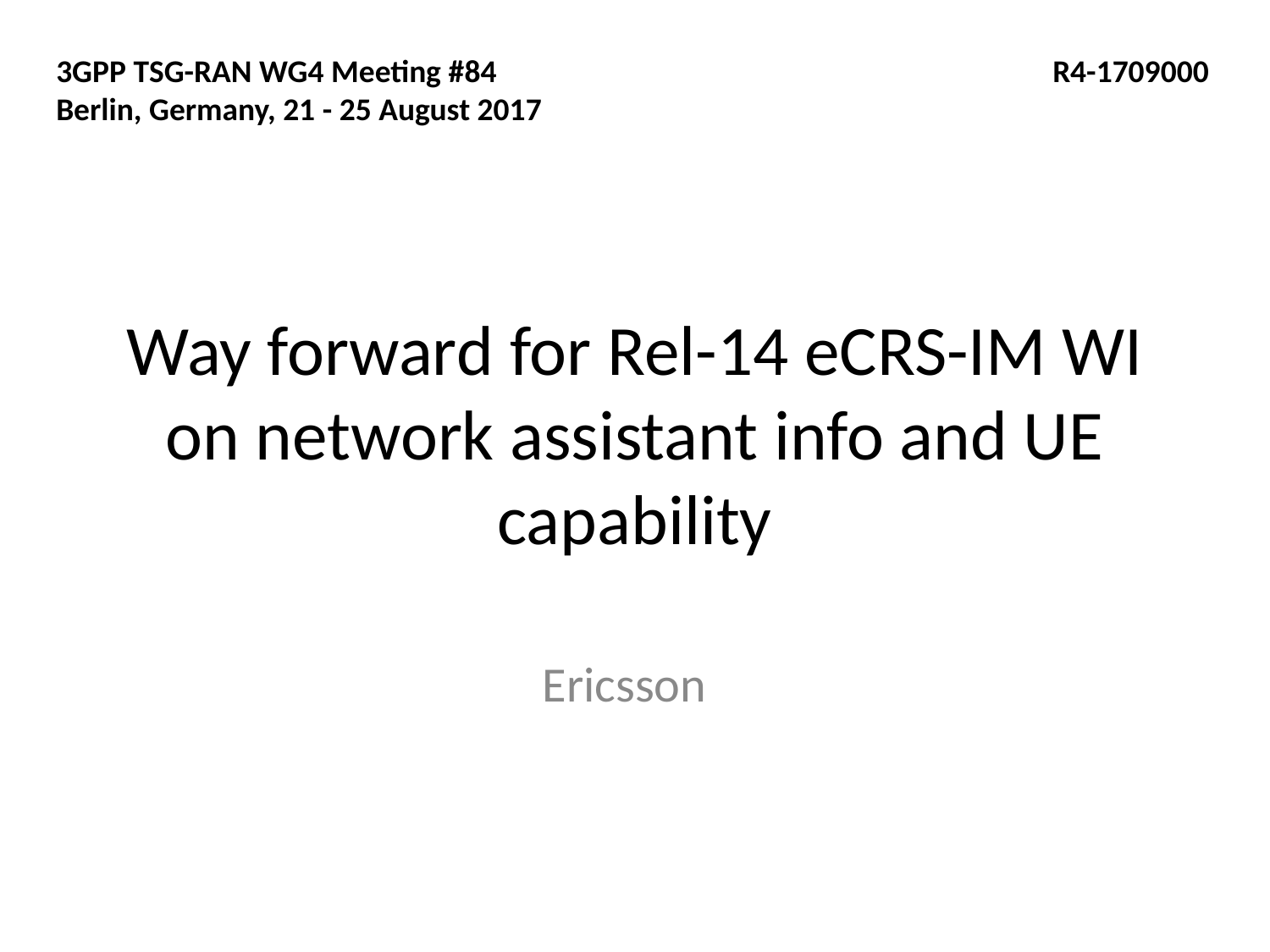

3GPP TSG-RAN WG4 Meeting #84
Berlin, Germany, 21 - 25 August 2017
R4-1709000
# Way forward for Rel-14 eCRS-IM WI on network assistant info and UE capability
Ericsson